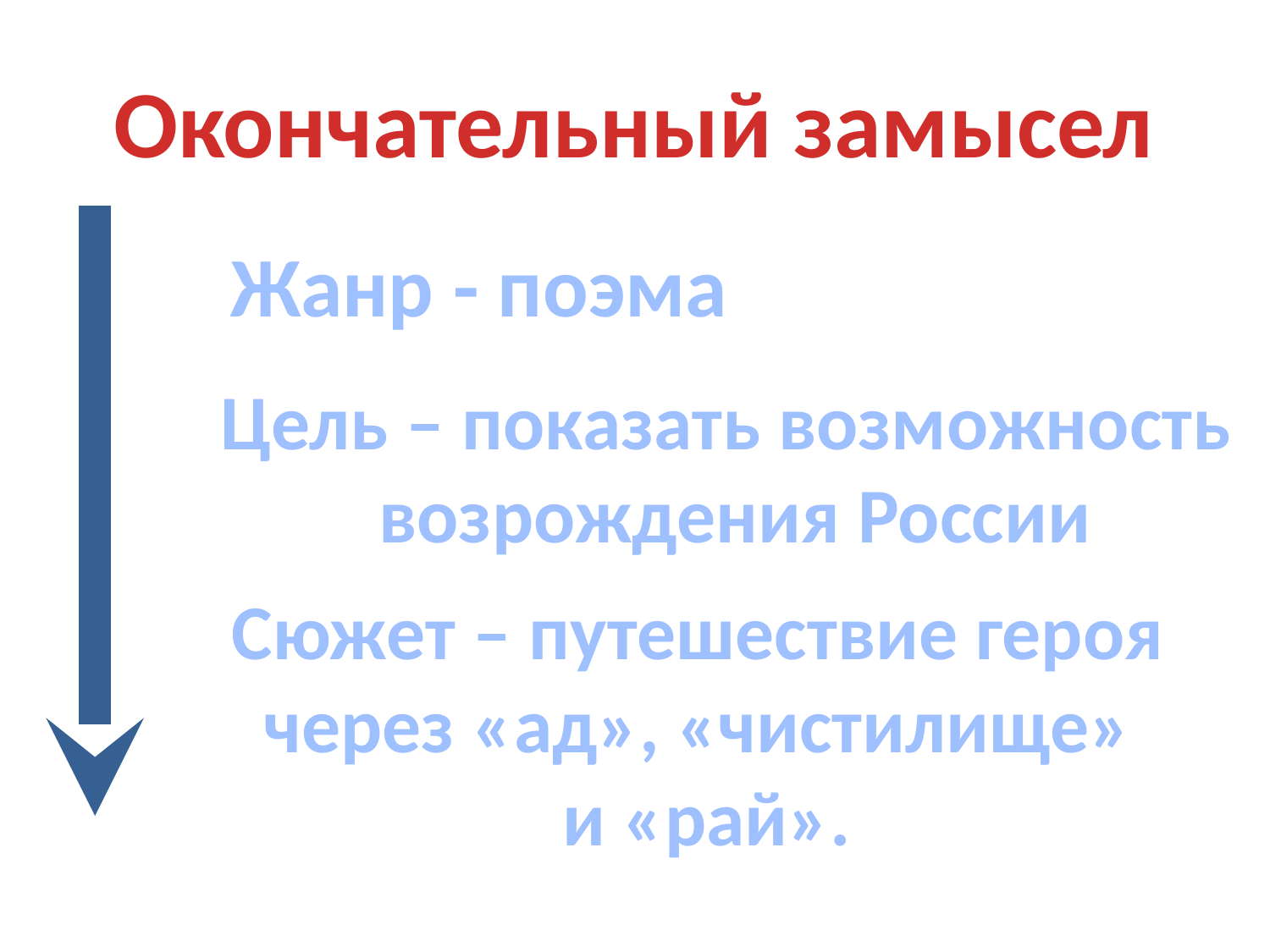

Окончательный замысел
Жанр - поэма
Цель – показать возможность
возрождения России
Сюжет – путешествие героя
через «ад», «чистилище»
и «рай».